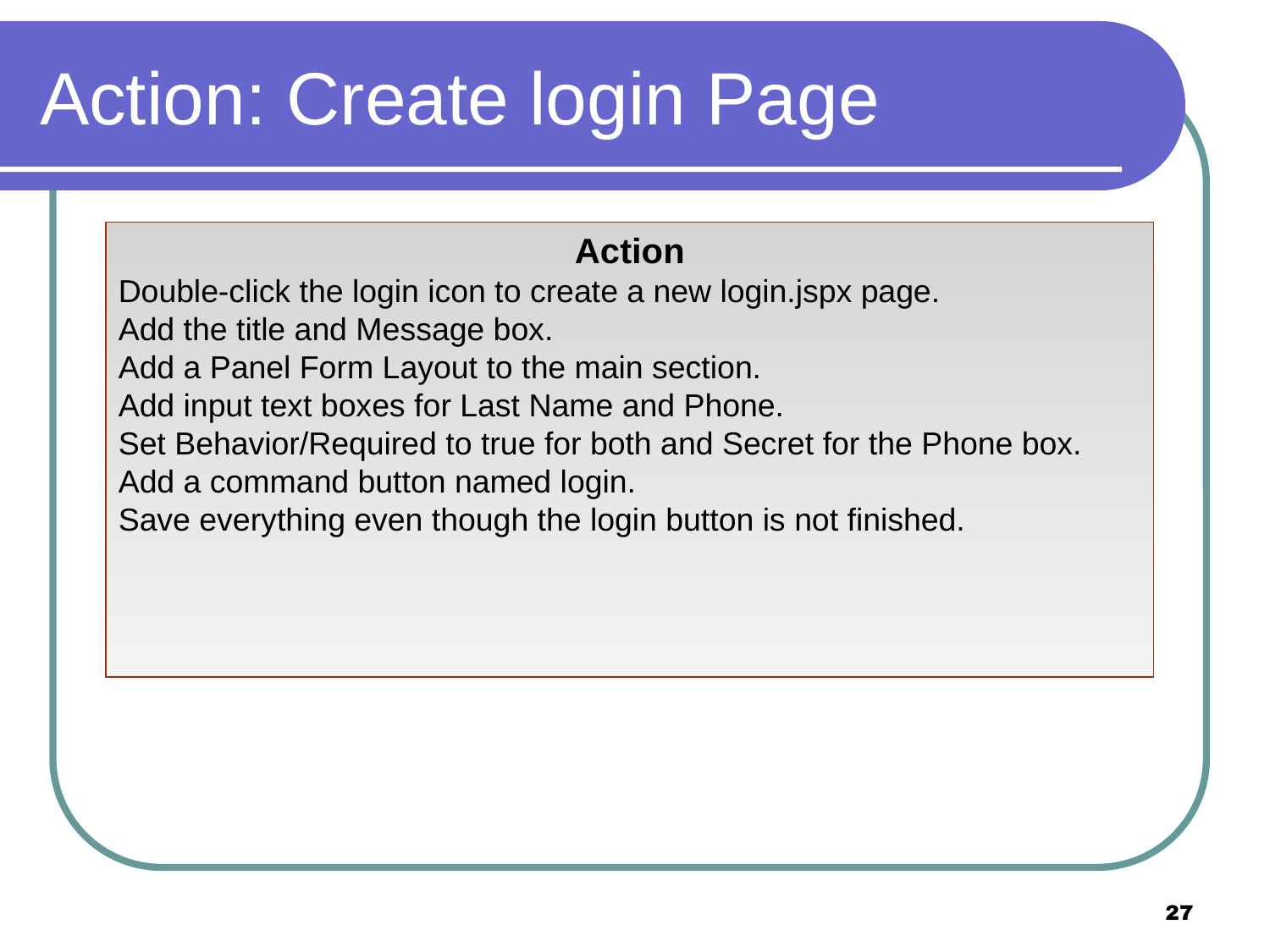

# Action: Create login Page
Action
Double-click the login icon to create a new login.jspx page.
Add the title and Message box.
Add a Panel Form Layout to the main section.
Add input text boxes for Last Name and Phone.
Set Behavior/Required to true for both and Secret for the Phone box.
Add a command button named login.
Save everything even though the login button is not finished.
27